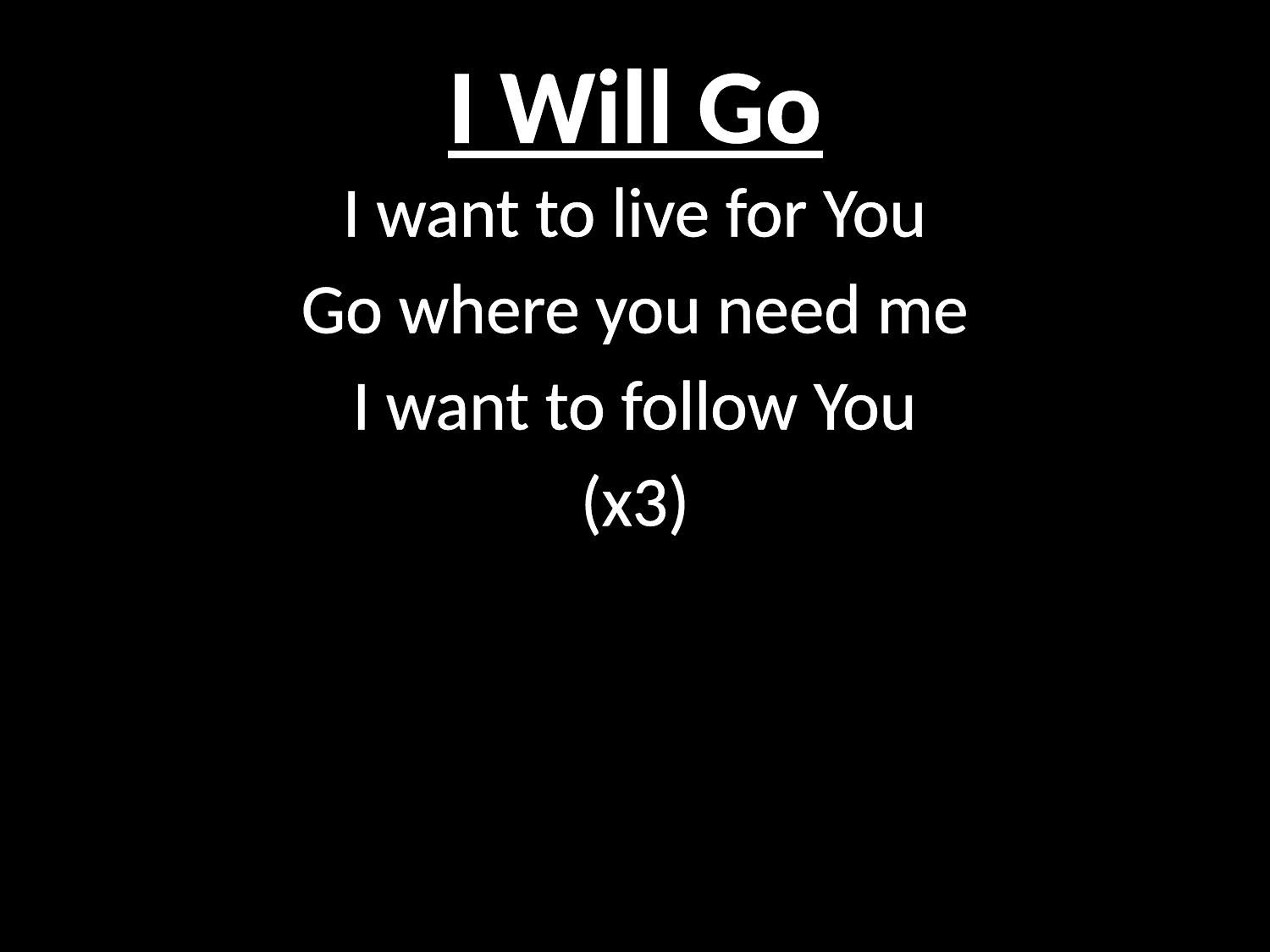

# I Will Go
I want to live for You
Go where you need me
I want to follow You
(x3)